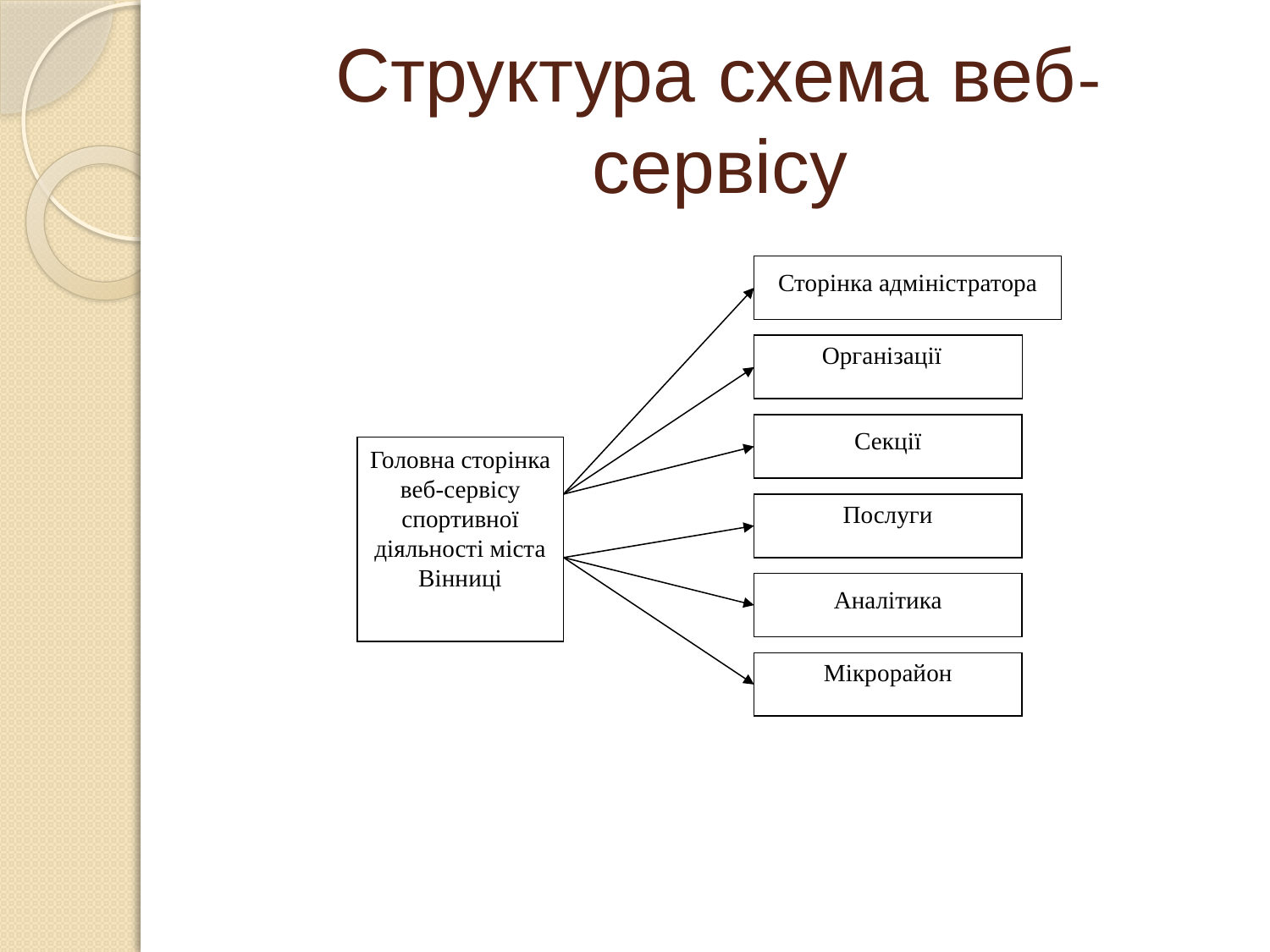

# Структура схема веб-сервісу

Сторінка адміністратора
Організації
Секції
Головна сторінка
веб-сервісу спортивної діяльності міста Вінниці
Послуги
Аналітика
Мікрорайон